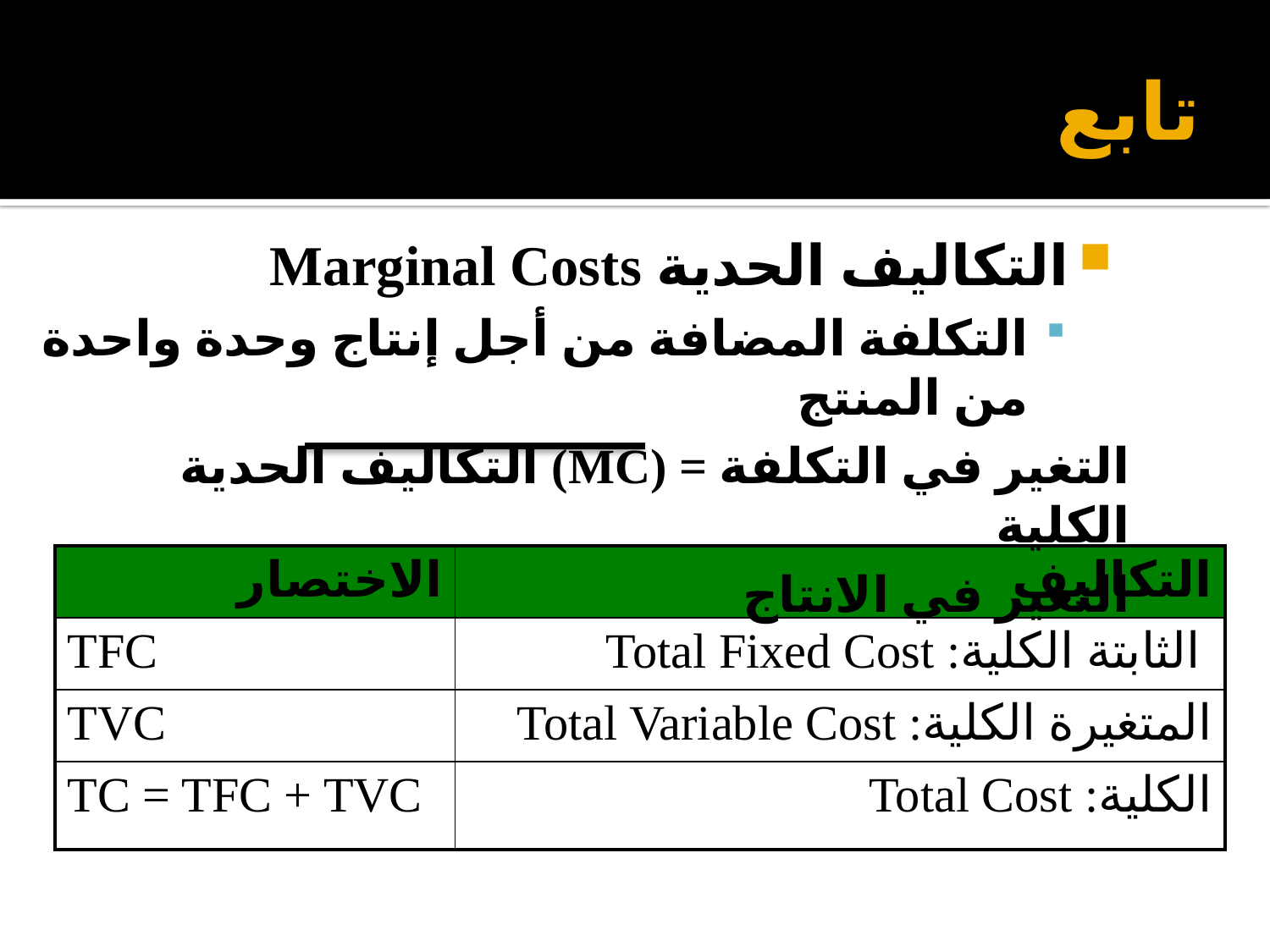

# تابع
التكاليف الحدية Marginal Costs
التكلفة المضافة من أجل إنتاج وحدة واحدة من المنتج
التكاليف الحدية (MC) = التغير في التكلفة الكلية
                                     التغير في الانتاج

| الاختصار | التكاليف |
| --- | --- |
| TFC | الثابتة الكلية: Total Fixed Cost |
| TVC | المتغيرة الكلية: Total Variable Cost |
| TC = TFC + TVC | الكلية: Total Cost |